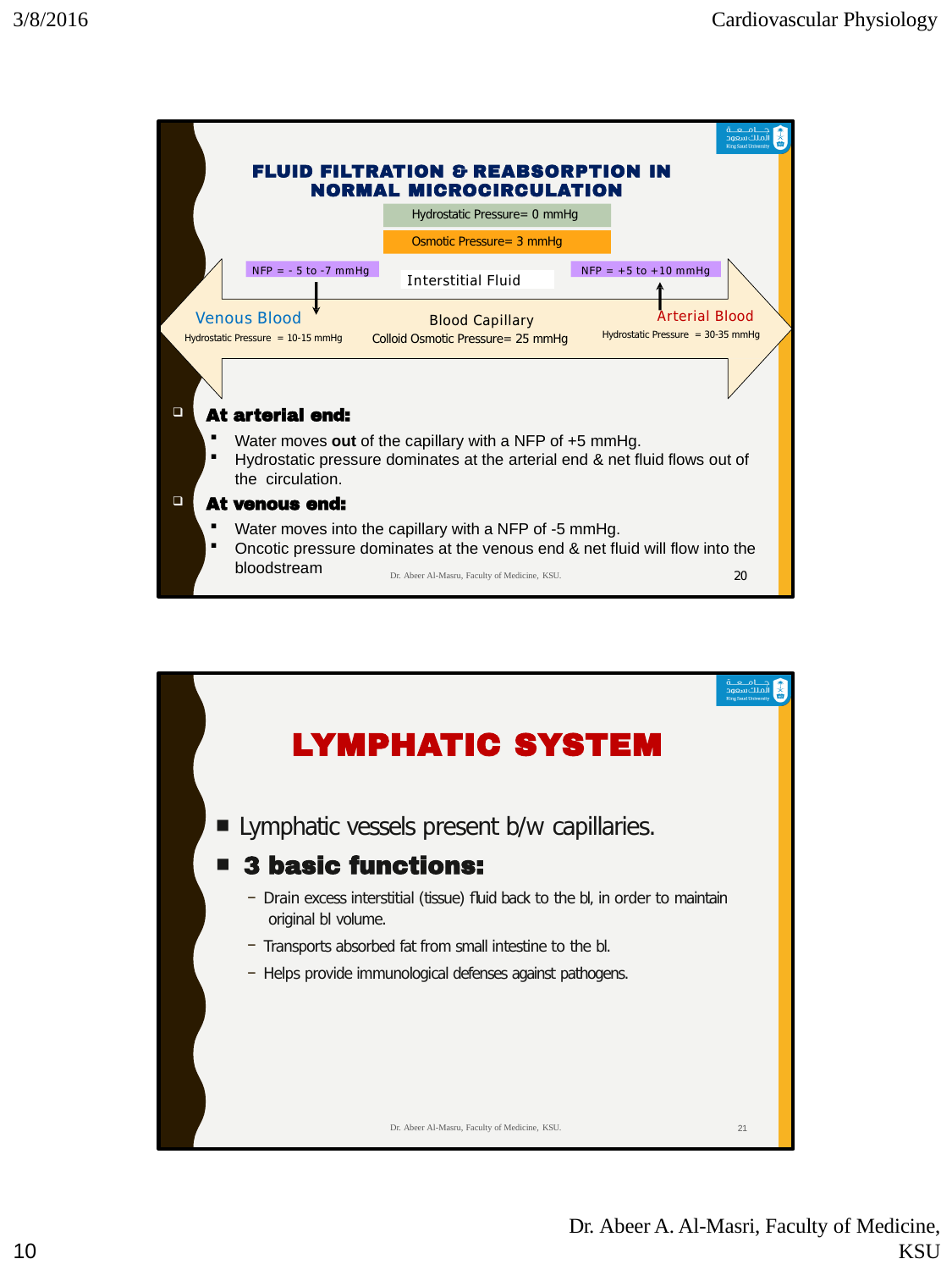

3/8/2016
Cardiovascular Physiology

FLUID FILTRATION & REABSORPTION IN  NORMAL MICROCIRCULATION
Hydrostatic Pressure= 0 mmHg

Osmotic Pressure= 3 mmHg

NFP = - 5 to -7 mmHg
NFP = +5 to +10 mmHg
Interstitial Fluid

Arterial Blood
Venous Blood
Hydrostatic Pressure  = 10-15 mmHg

Blood Capillary
Colloid Osmotic Pressure= 25 mmHg

Hydrostatic Pressure  = 30-35 mmHg

At arterial end:
Water moves out of the capillary with a NFP of +5 mmHg.
Hydrostatic pressure dominates at the arterial end & net fluid flows out of the  circulation.
At venous end:
Water moves into the capillary with a NFP of -5 mmHg.
Oncotic pressure dominates at the venous end & net fluid will flow into the
bloodstream
20
Dr. Abeer Al-Masru, Faculty of Medicine, KSU.

LYMPHATIC SYSTEM
Lymphatic vessels present b/w capillaries.
3 basic functions:
Drain excess interstitial (tissue) fluid back to the bl, in order to maintain  original bl volume.
Transports absorbed fat from small intestine to the bl.
Helps provide immunological defenses against pathogens.
Dr. Abeer Al-Masru, Faculty of Medicine, KSU.
21
Dr. Abeer A. Al-Masri, Faculty of Medicine,
KSU
10